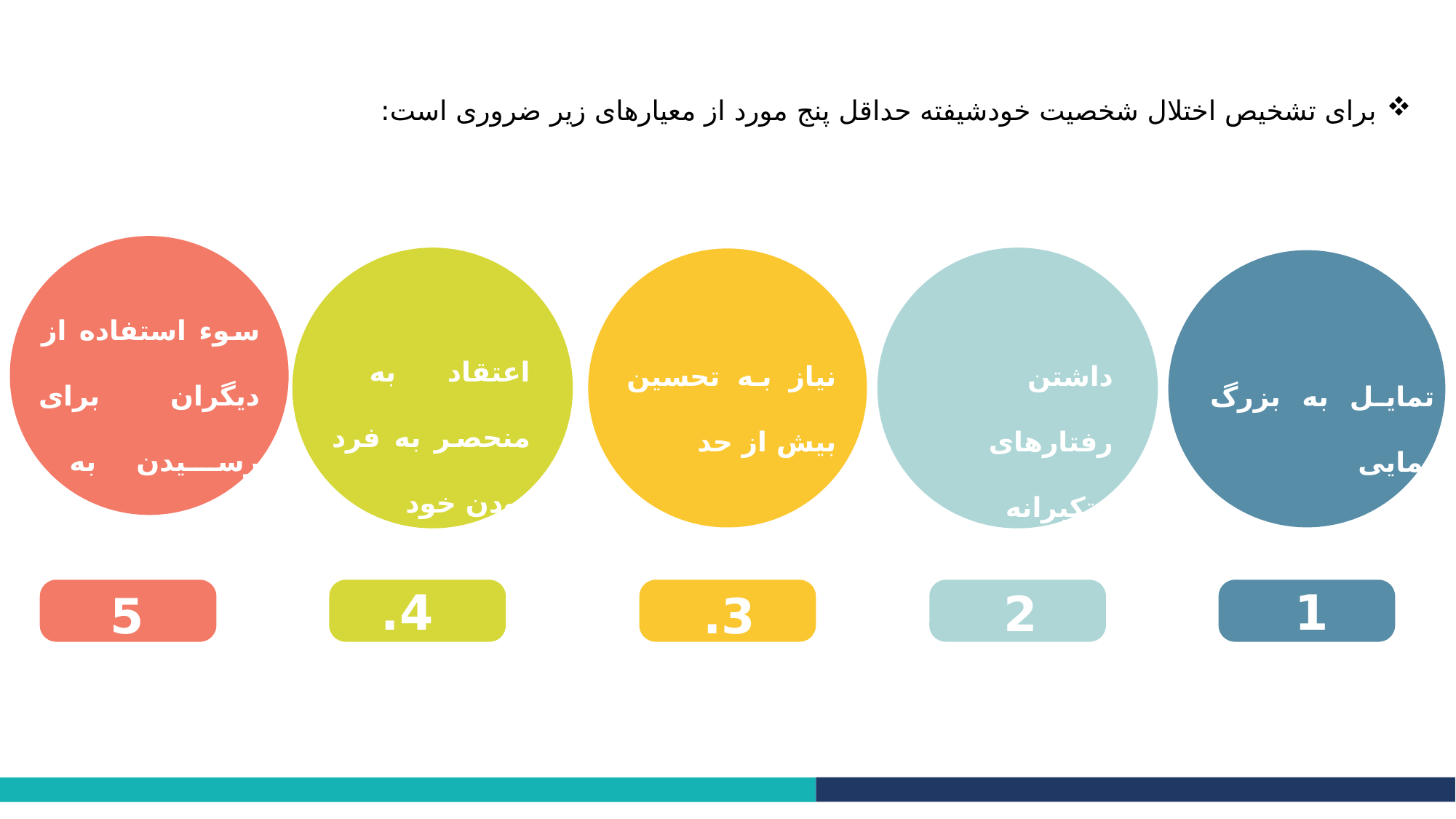

برای تشخیص اختلال شخصیت خودشیفته حداقل پنج مورد از معیارهای زیر ضروری است:

سوء استفاده از دیگران برای رسیدن به اهدافشان
اعتقاد به منحصر به فرد بودن خود
نیاز به تحسین بیش از حد
داشتن رفتارهای متکبرانه
تمایل به بزرگ نمایی
4.
1.
2.
3.

5.